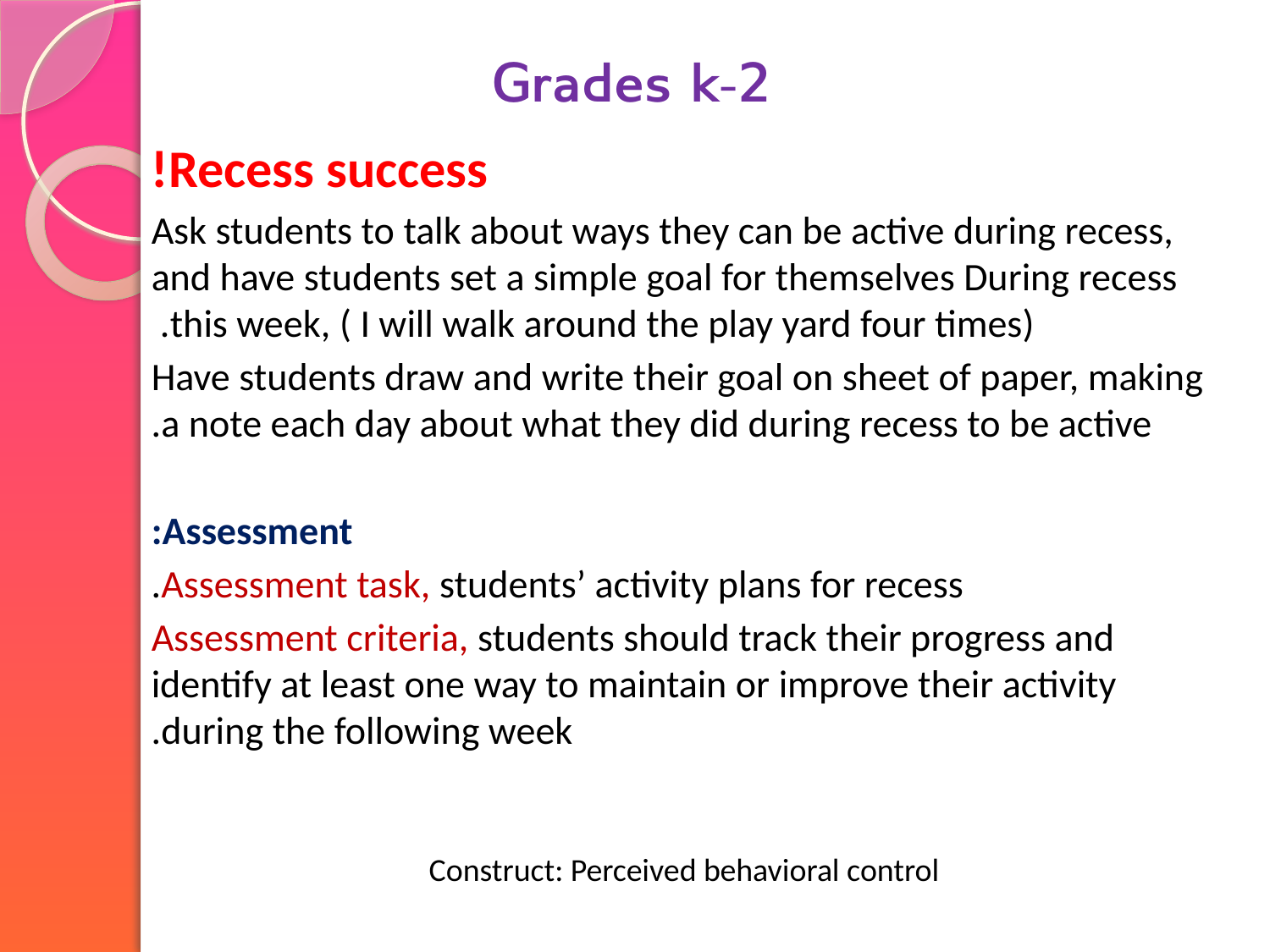

# Grades k-2
Recess success!
Ask students to talk about ways they can be active during recess, and have students set a simple goal for themselves During recess this week, ( I will walk around the play yard four times).
Have students draw and write their goal on sheet of paper, making a note each day about what they did during recess to be active.

Assessment:
Assessment task, students’ activity plans for recess.
Assessment criteria, students should track their progress and identify at least one way to maintain or improve their activity during the following week.

Construct: Perceived behavioral control